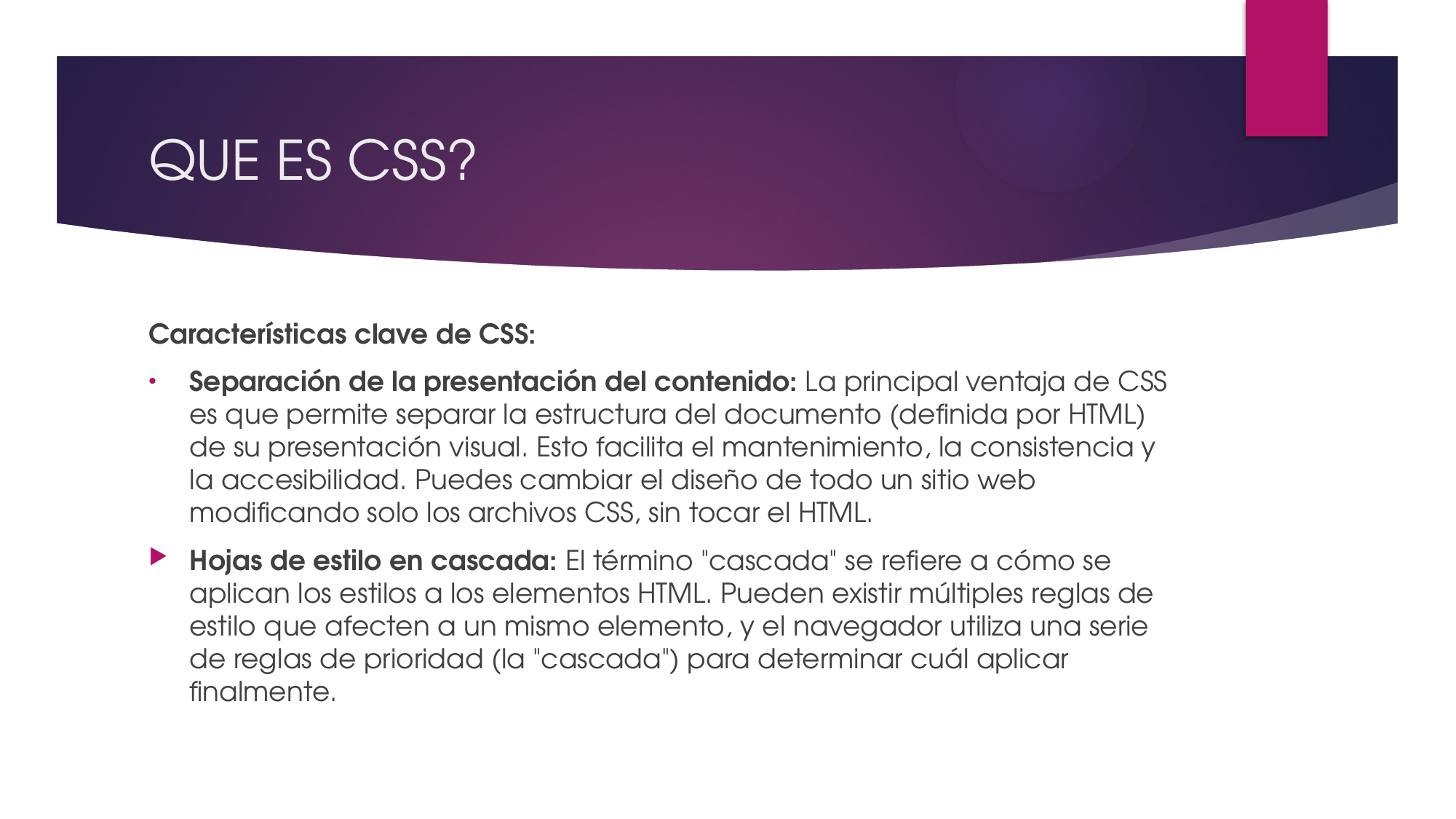

# QUE ES CSS?
Características clave de CSS:
Separación de la presentación del contenido: La principal ventaja de CSS es que permite separar la estructura del documento (definida por HTML) de su presentación visual. Esto facilita el mantenimiento, la consistencia y la accesibilidad. Puedes cambiar el diseño de todo un sitio web modificando solo los archivos CSS, sin tocar el HTML.
Hojas de estilo en cascada: El término "cascada" se refiere a cómo se aplican los estilos a los elementos HTML. Pueden existir múltiples reglas de estilo que afecten a un mismo elemento, y el navegador utiliza una serie de reglas de prioridad (la "cascada") para determinar cuál aplicar finalmente.